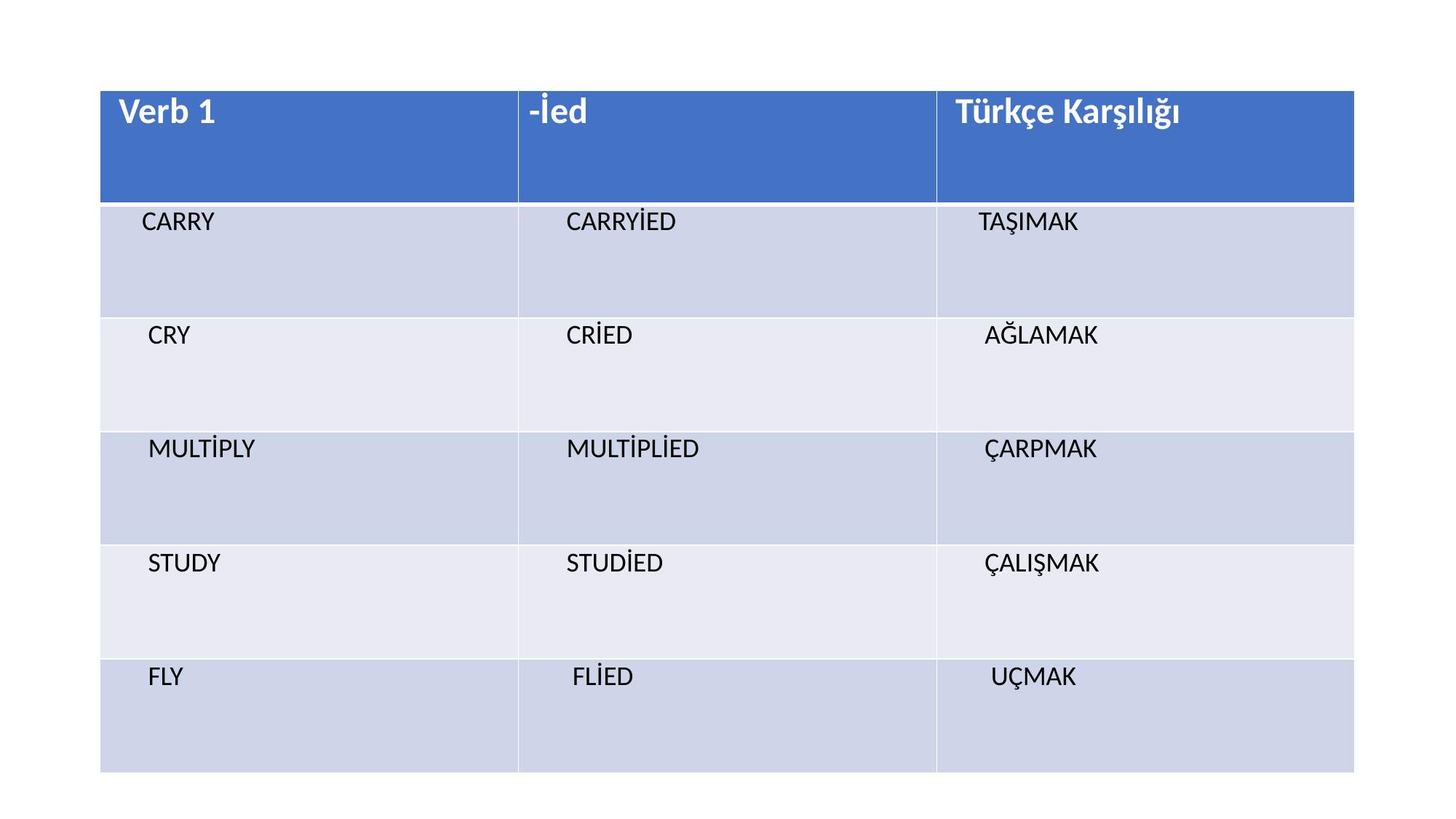

#
| Verb 1 | -İed | Türkçe Karşılığı |
| --- | --- | --- |
| CARRY | CARRYİED | TAŞIMAK |
| CRY | CRİED | AĞLAMAK |
| MULTİPLY | MULTİPLİED | ÇARPMAK |
| STUDY | STUDİED | ÇALIŞMAK |
| FLY | FLİED | UÇMAK |